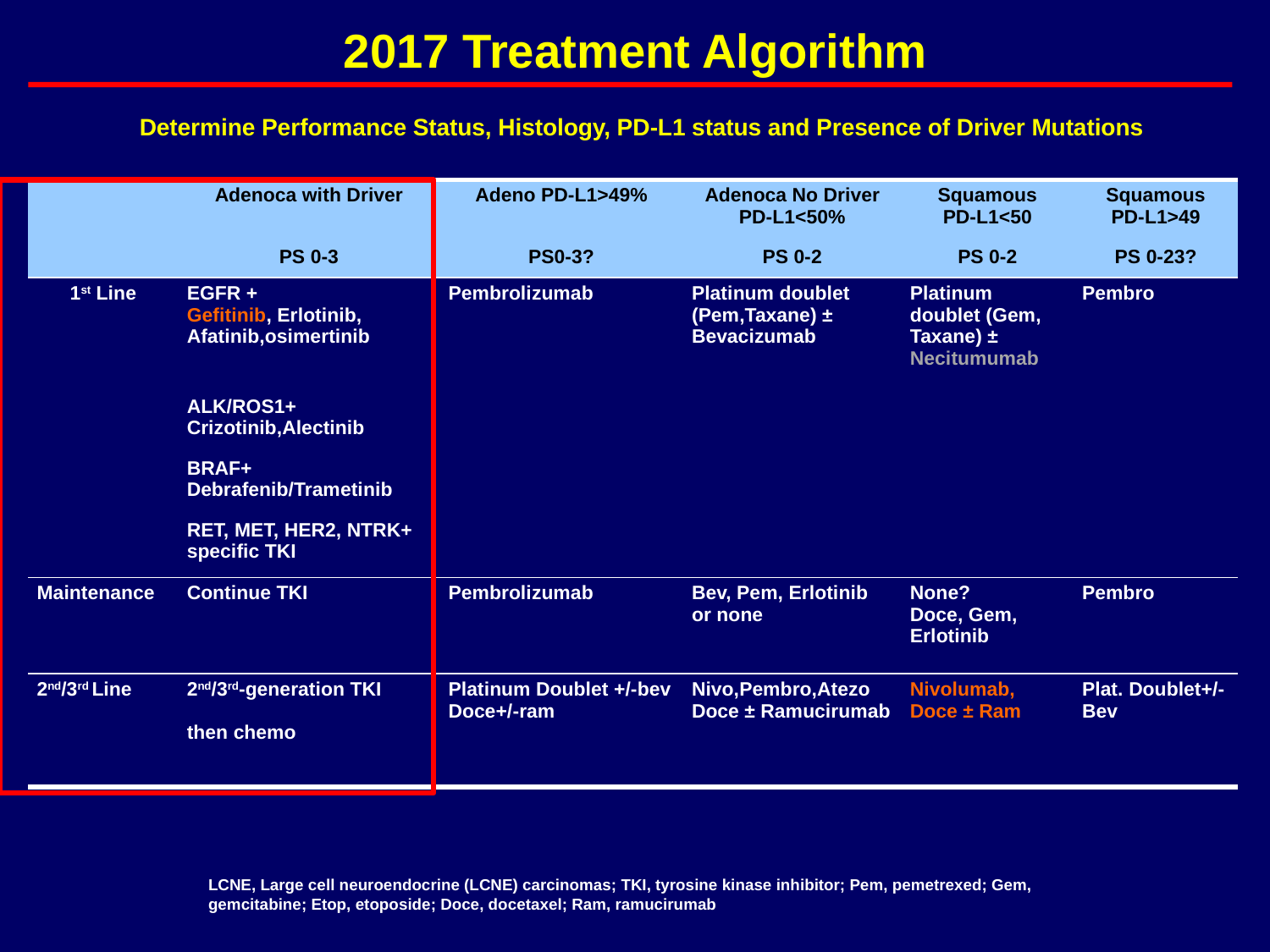

# 2017 Treatment Algorithm

Determine Performance Status, Histology, PD-L1 status and Presence of Driver Mutations

|  | Adenoca with Driver | Adeno PD-L1>49% | Adenoca No Driver PD-L1<50% | Squamous PD-L1<50 | Squamous PD-L1>49 |
| --- | --- | --- | --- | --- | --- |
|  | PS 0-3 | PS0-3? | PS 0-2 | PS 0-2 | PS 0-23? |
| 1st Line | EGFR + Gefitinib, Erlotinib, Afatinib,osimertinib | Pembrolizumab | Platinum doublet (Pem,Taxane) ± Bevacizumab | Platinum doublet (Gem, Taxane) ± Necitumumab | Pembro |
|  | ALK/ROS1+ Crizotinib,Alectinib |  |  |  |  |
|  | BRAF+ Debrafenib/Trametinib |  |  |  |  |
|  | RET, MET, HER2, NTRK+ specific TKI |  |  |  |  |
| Maintenance | Continue TKI | Pembrolizumab | Bev, Pem, Erlotinib or none | None? Doce, Gem, Erlotinib | Pembro |
| 2nd/3rd Line | 2nd/3rd-generation TKI then chemo | Platinum Doublet +/-bev Doce+/-ram | Nivo,Pembro,Atezo Doce ± Ramucirumab | Nivolumab, Doce ± Ram | Plat. Doublet+/-Bev |
LCNE, Large cell neuroendocrine (LCNE) carcinomas; TKI, tyrosine kinase inhibitor; Pem, pemetrexed; Gem, gemcitabine; Etop, etoposide; Doce, docetaxel; Ram, ramucirumab